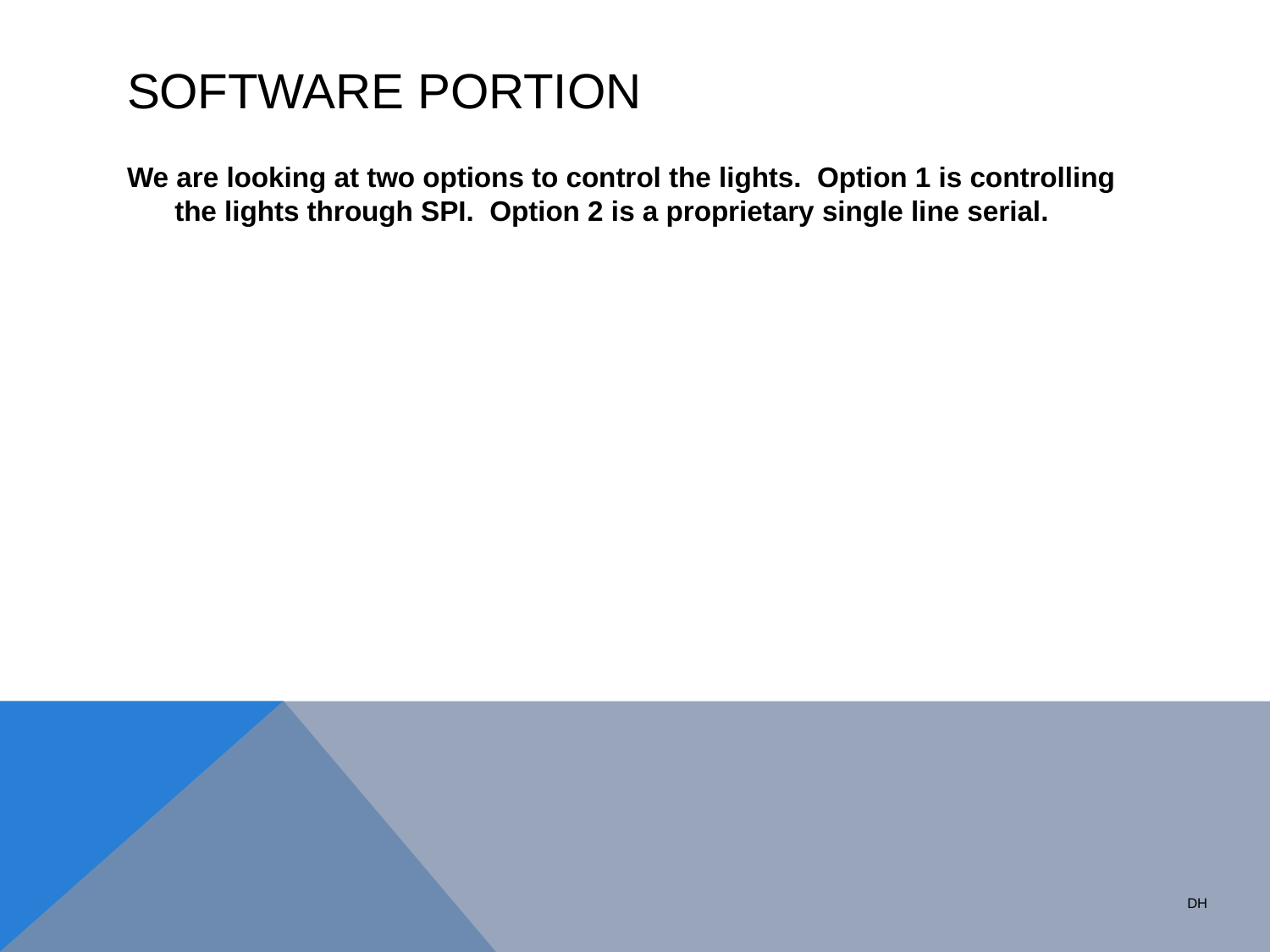

# Software Portion
We are looking at two options to control the lights.  Option 1 is controlling the lights through SPI.  Option 2 is a proprietary single line serial.
DH